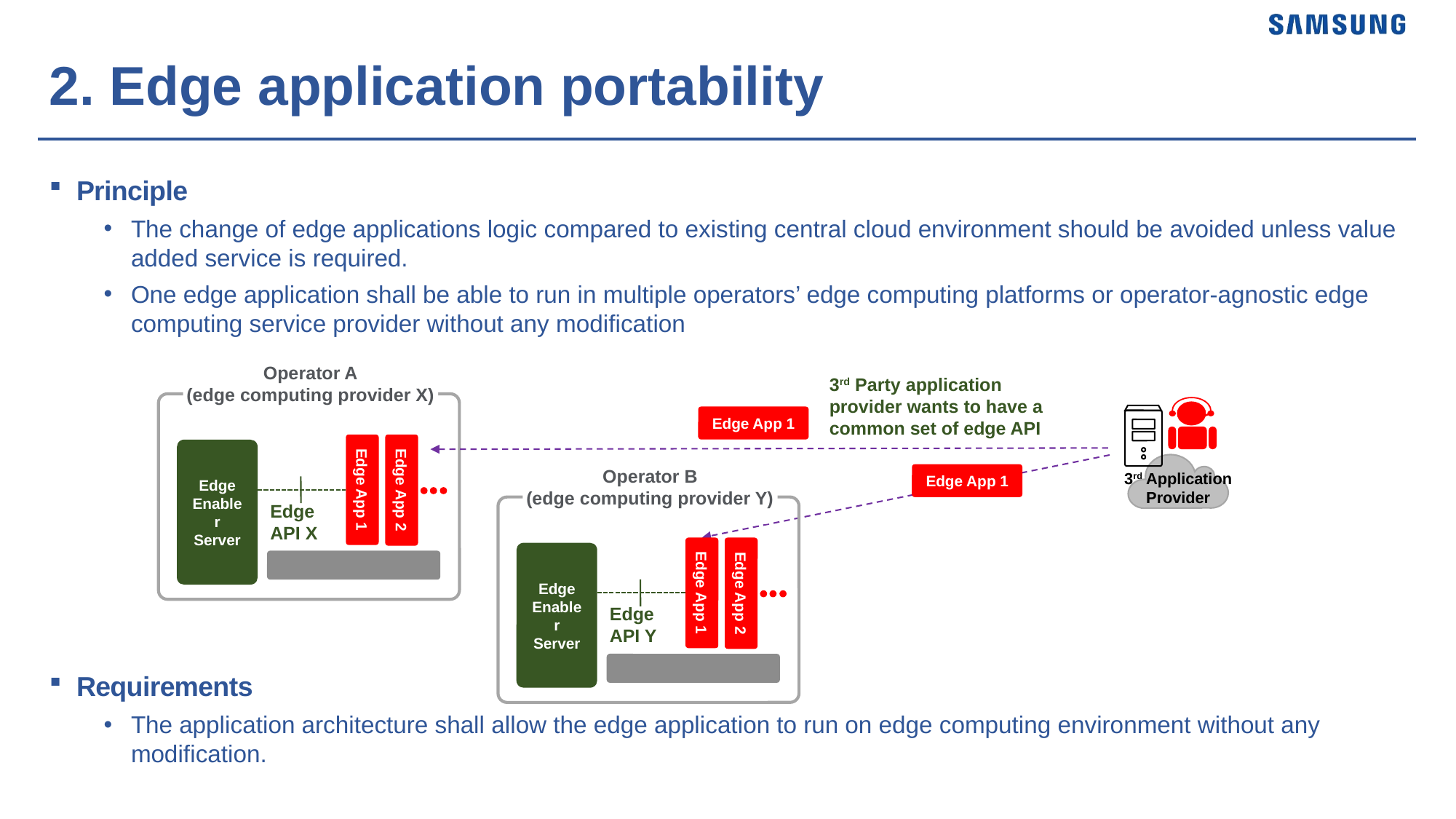

# 2. Edge application portability
Principle
The change of edge applications logic compared to existing central cloud environment should be avoided unless value added service is required.
One edge application shall be able to run in multiple operators’ edge computing platforms or operator-agnostic edge computing service provider without any modification
Operator A
(edge computing provider X)
3rd Party application provider wants to have a common set of edge API

Edge App 1
Edge
Enabler
Server
Operator B
(edge computing provider Y)

3rd Application
Provider
Edge App 1
Edge App 1
Edge App 2

Edge
API X

Edge
Enabler
Server
Edge Infra
Edge App 1
Edge App 2

Edge
API Y
Edge Infra
Requirements
The application architecture shall allow the edge application to run on edge computing environment without any modification.